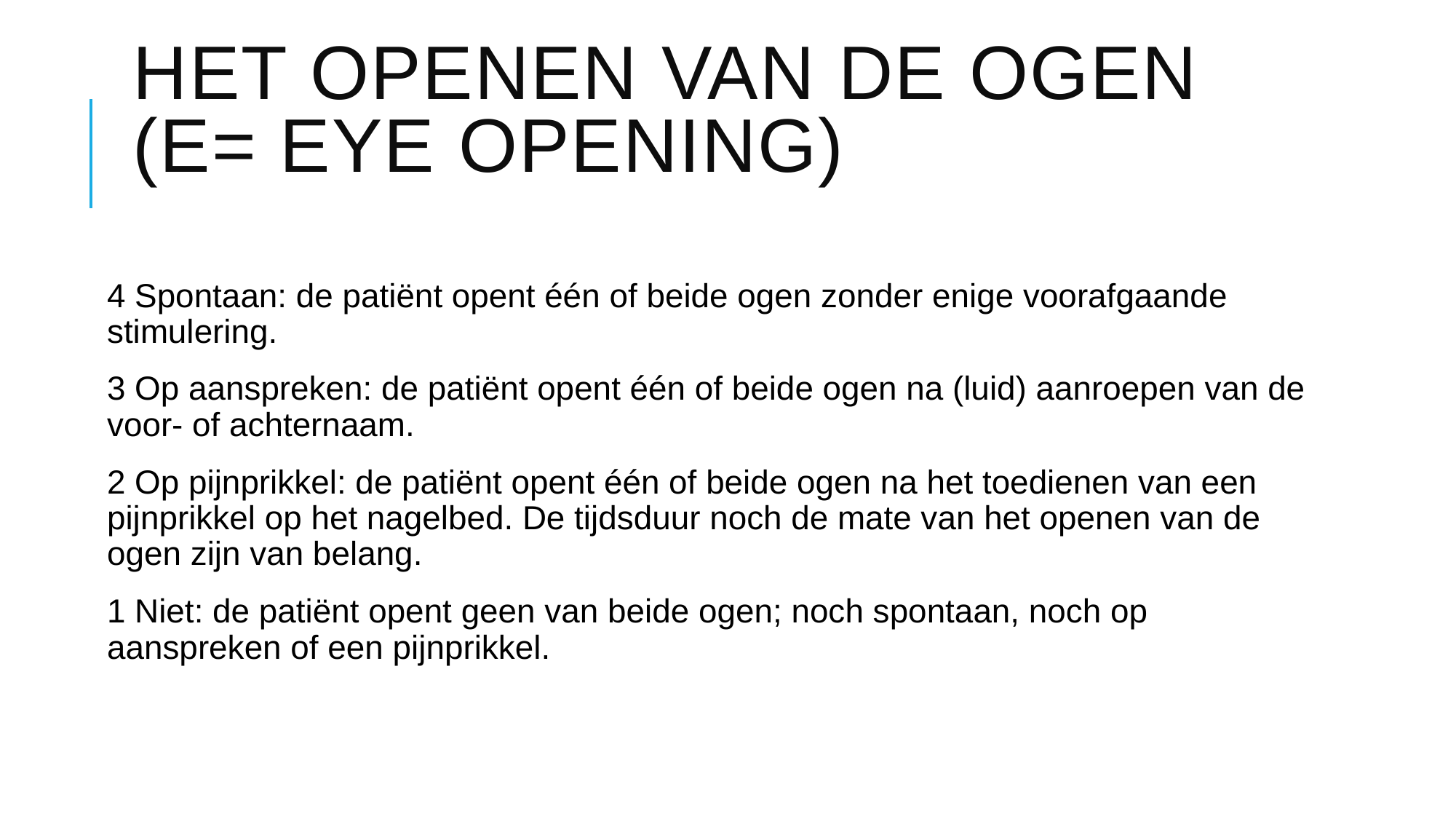

# Het openen van de ogen (E= Eye opening)
4 Spontaan: de patiënt opent één of beide ogen zonder enige voorafgaande stimulering.
3 Op aanspreken: de patiënt opent één of beide ogen na (luid) aanroepen van de voor- of achternaam.
2 Op pijnprikkel: de patiënt opent één of beide ogen na het toedienen van een pijnprikkel op het nagelbed. De tijdsduur noch de mate van het openen van de ogen zijn van belang.
1 Niet: de patiënt opent geen van beide ogen; noch spontaan, noch op aanspreken of een pijnprikkel.